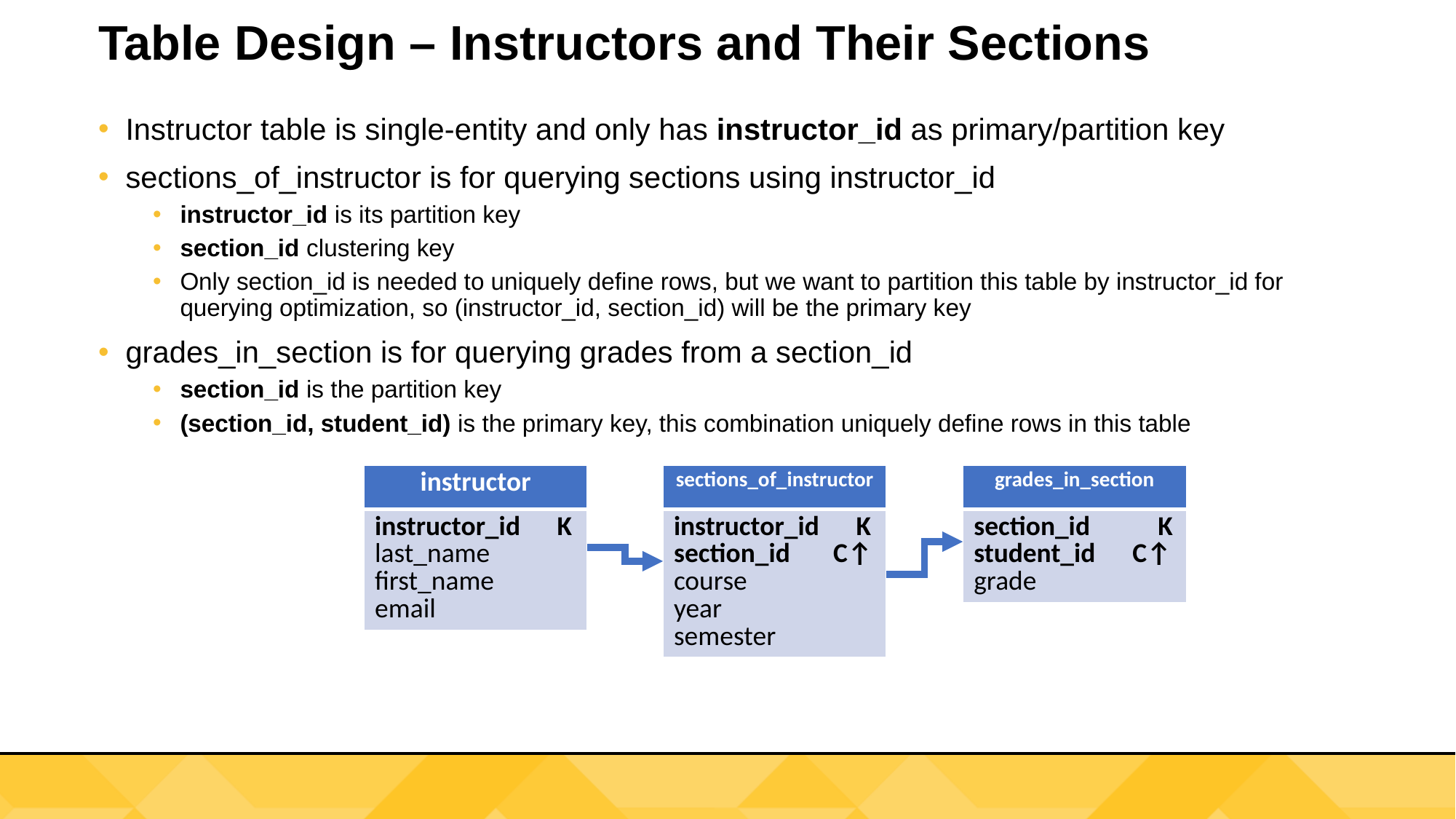

# Table Design – Instructors and Their Sections
Instructor table is single-entity and only has instructor_id as primary/partition key
sections_of_instructor is for querying sections using instructor_id
instructor_id is its partition key
section_id clustering key
Only section_id is needed to uniquely define rows, but we want to partition this table by instructor_id for querying optimization, so (instructor_id, section_id) will be the primary key
grades_in_section is for querying grades from a section_id
section_id is the partition key
(section_id, student_id) is the primary key, this combination uniquely define rows in this table
| instructor |
| --- |
| instructor\_id K last\_name first\_name email |
| sections\_of\_instructor |
| --- |
| instructor\_id K section\_id C↑ course year semester |
| grades\_in\_section |
| --- |
| section\_id K student\_id C↑ grade |